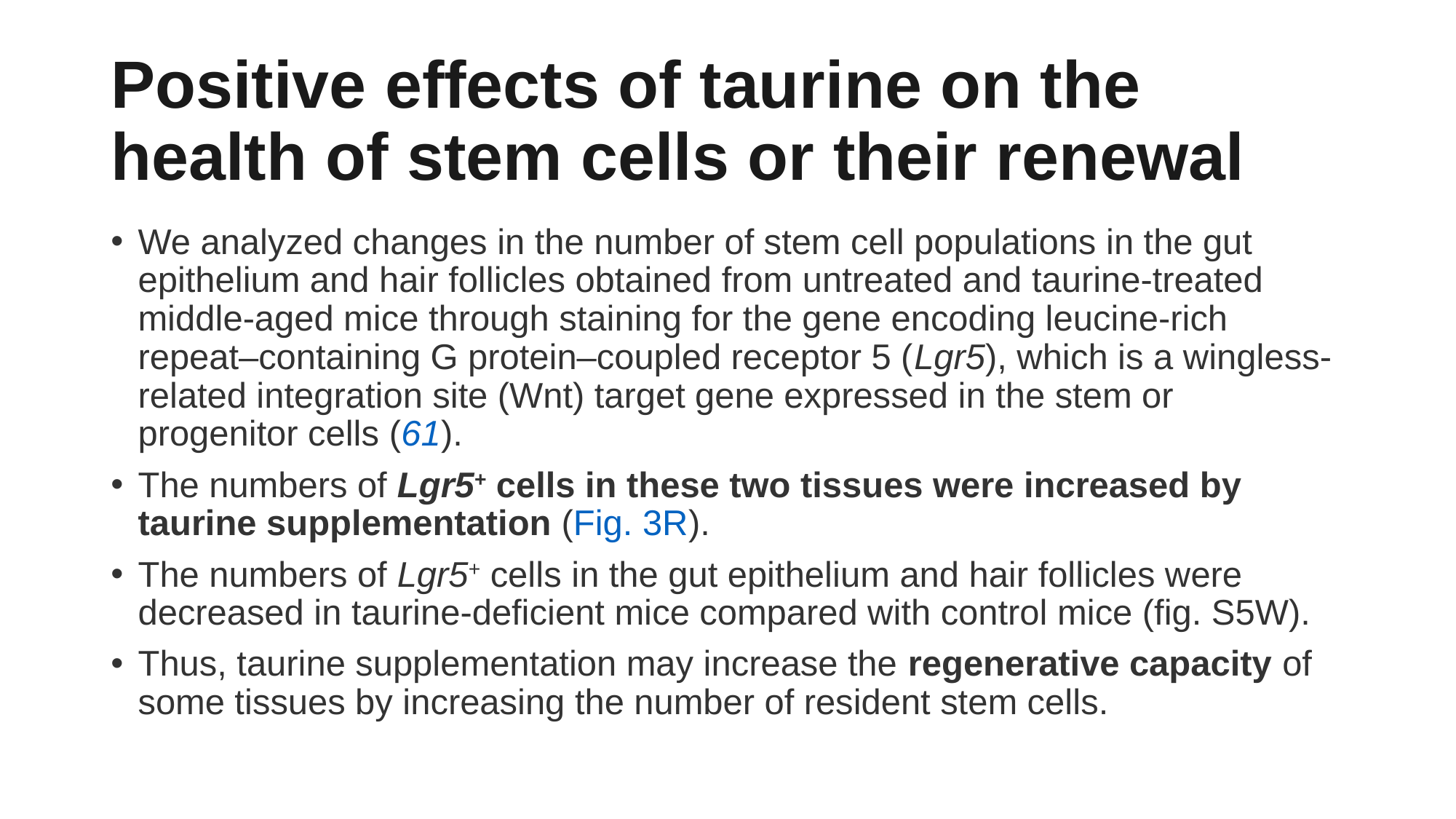

# Positive effects of taurine on the health of stem cells or their renewal
We analyzed changes in the number of stem cell populations in the gut epithelium and hair follicles obtained from untreated and taurine-treated middle-aged mice through staining for the gene encoding leucine-rich repeat–containing G protein–coupled receptor 5 (Lgr5), which is a wingless-related integration site (Wnt) target gene expressed in the stem or progenitor cells (61).
The numbers of Lgr5+ cells in these two tissues were increased by taurine supplementation (Fig. 3R).
The numbers of Lgr5+ cells in the gut epithelium and hair follicles were decreased in taurine-deficient mice compared with control mice (fig. S5W).
Thus, taurine supplementation may increase the regenerative capacity of some tissues by increasing the number of resident stem cells.